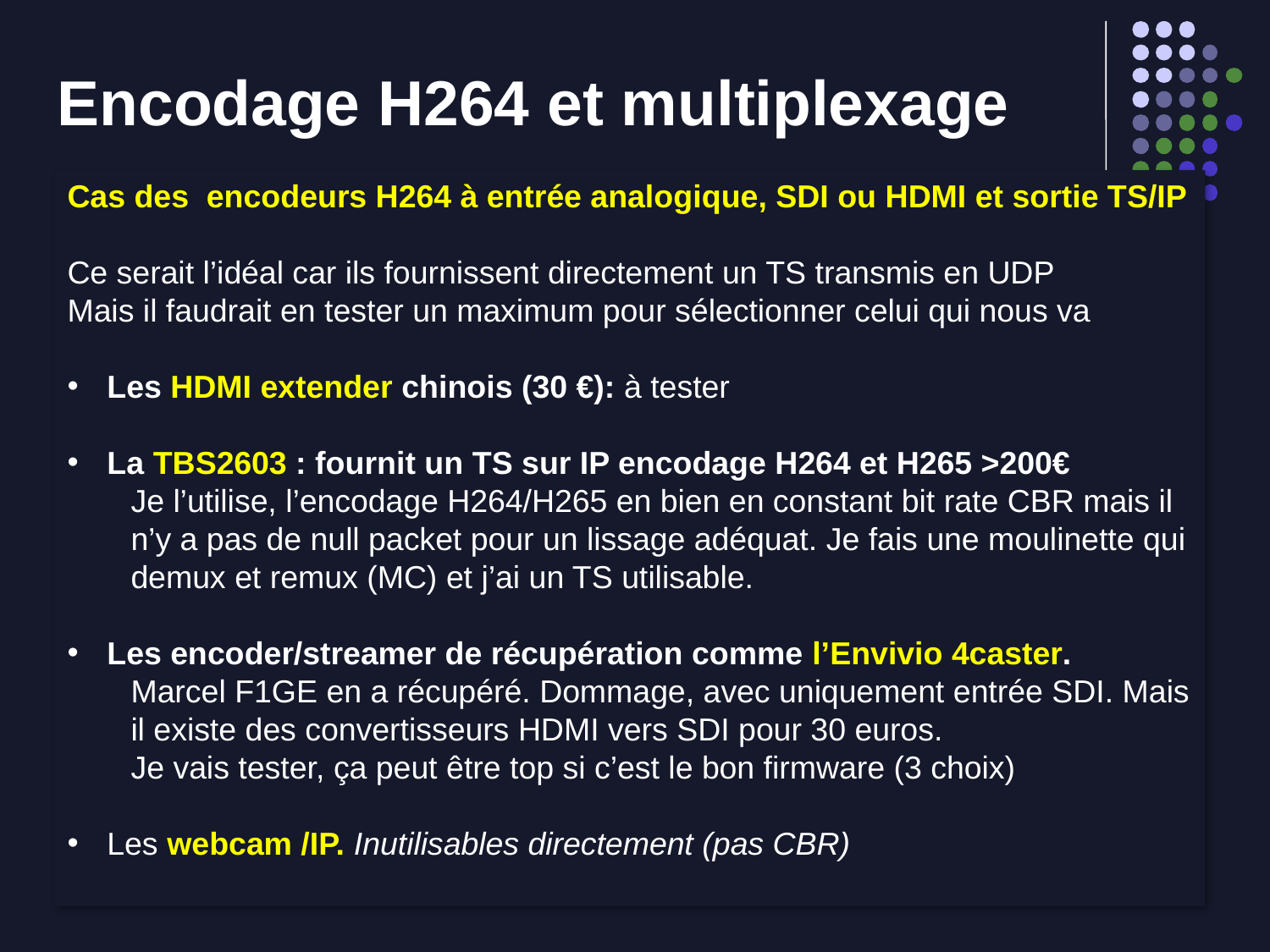

Encodage H264 et multiplexage
Cas des  encodeurs H264 à entrée analogique, SDI ou HDMI et sortie TS/IP

Ce serait l’idéal car ils fournissent directement un TS transmis en UDP
Mais il faudrait en tester un maximum pour sélectionner celui qui nous va

Les HDMI extender chinois (30 €): à tester

La TBS2603 : fournit un TS sur IP encodage H264 et H265 >200€
Je l’utilise, l’encodage H264/H265 en bien en constant bit rate CBR mais il n’y a pas de null packet pour un lissage adéquat. Je fais une moulinette qui demux et remux (MC) et j’ai un TS utilisable.

Les encoder/streamer de récupération comme l’Envivio 4caster.
Marcel F1GE en a récupéré. Dommage, avec uniquement entrée SDI. Mais il existe des convertisseurs HDMI vers SDI pour 30 euros.
Je vais tester, ça peut être top si c’est le bon firmware (3 choix)

Les webcam /IP. Inutilisables directement (pas CBR)